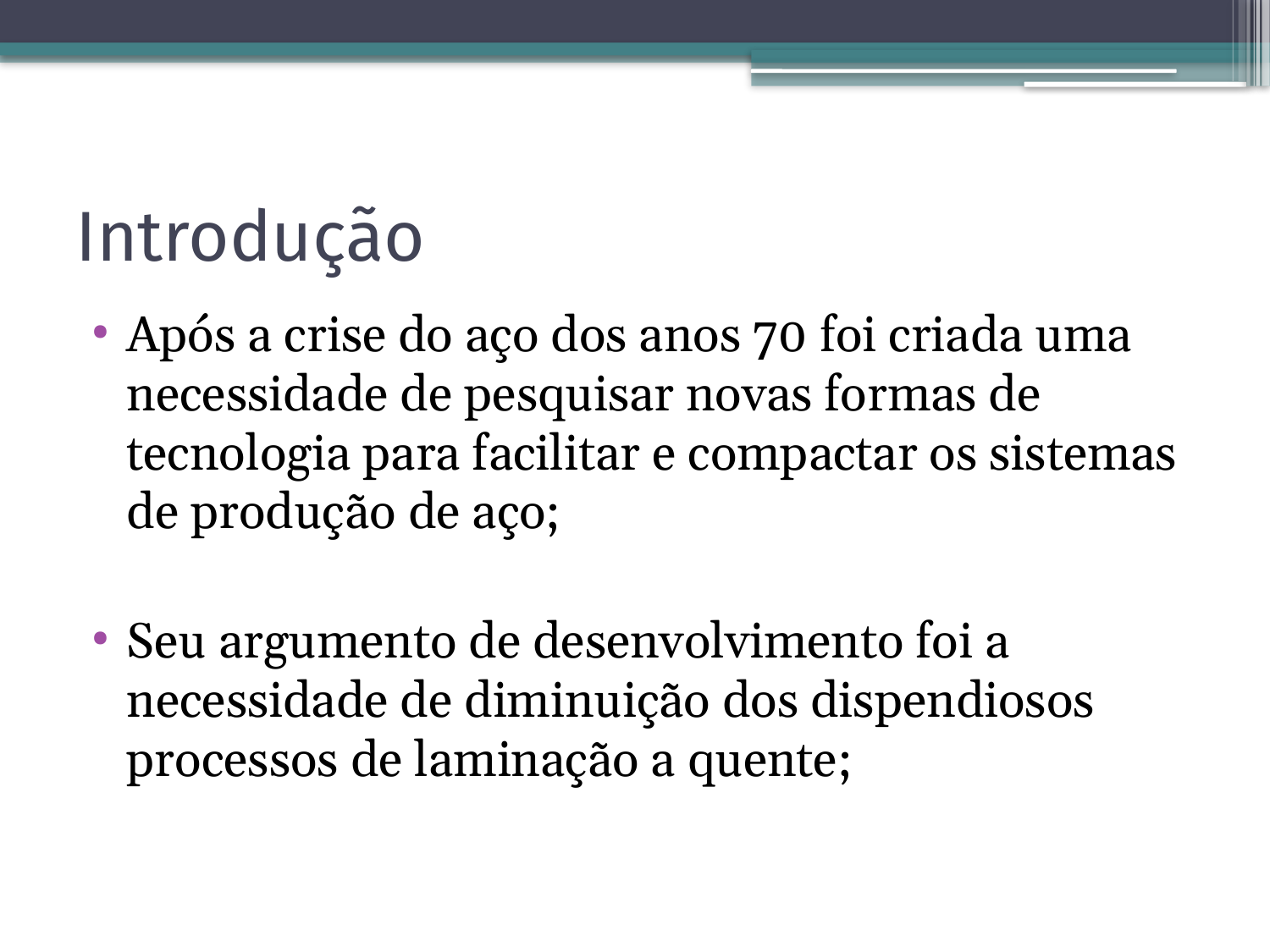

# Introdução
Após a crise do aço dos anos 70 foi criada uma necessidade de pesquisar novas formas de tecnologia para facilitar e compactar os sistemas de produção de aço;

Seu argumento de desenvolvimento foi a necessidade de diminuição dos dispendiosos  processos de laminação a quente;